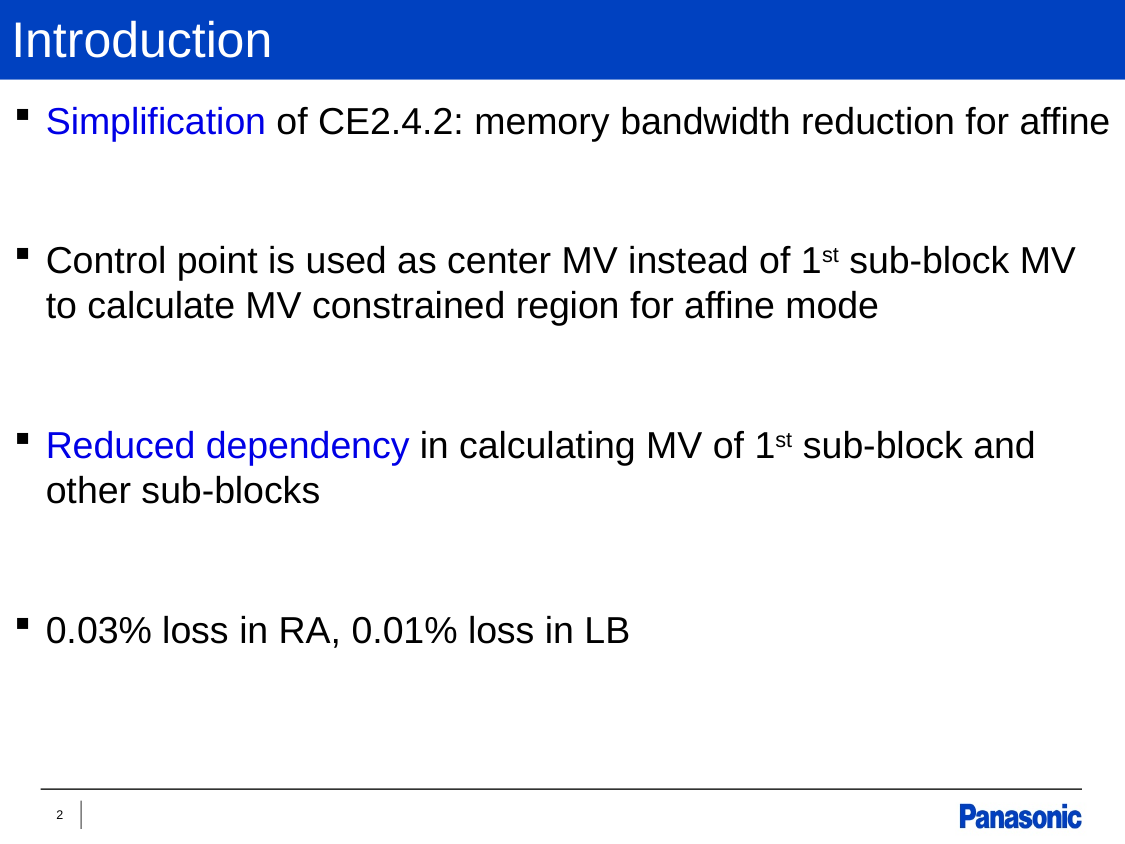

# Introduction
Simplification of CE2.4.2: memory bandwidth reduction for affine

Control point is used as center MV instead of 1st sub-block MV to calculate MV constrained region for affine mode

Reduced dependency in calculating MV of 1st sub-block and other sub-blocks

0.03% loss in RA, 0.01% loss in LB